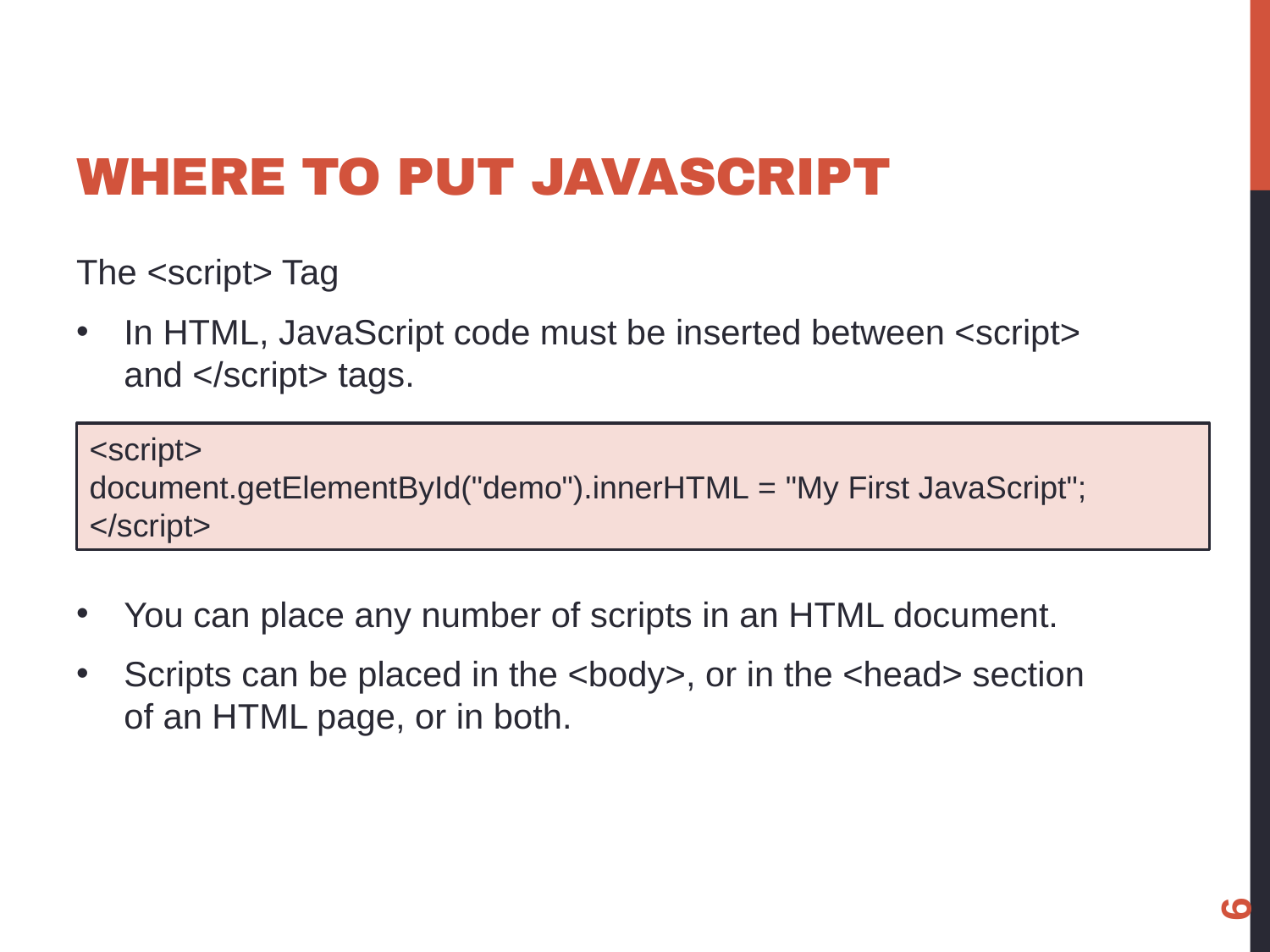

# Where to put JavaScript
The <script> Tag
In HTML, JavaScript code must be inserted between <script> and </script> tags.

You can place any number of scripts in an HTML document.
Scripts can be placed in the <body>, or in the <head> section of an HTML page, or in both.

<script>
document.getElementById("demo").innerHTML = "My First JavaScript";
</script>
6